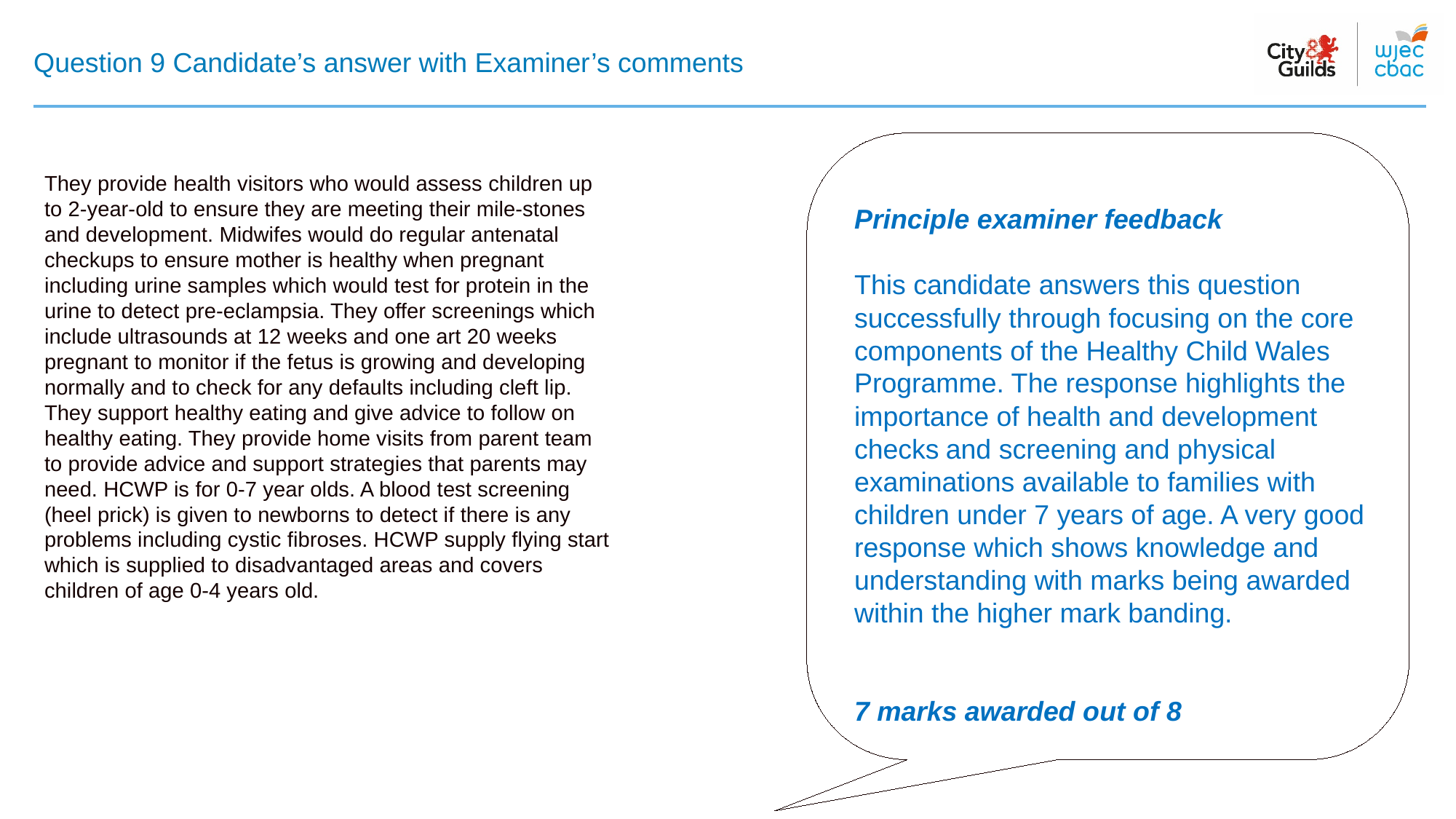

# Question 9 Candidate’s answer with Examiner’s comments

They provide health visitors who would assess children up to 2-year-old to ensure they are meeting their mile-stones and development. Midwifes would do regular antenatal checkups to ensure mother is healthy when pregnant including urine samples which would test for protein in the urine to detect pre-eclampsia. They offer screenings which include ultrasounds at 12 weeks and one art 20 weeks pregnant to monitor if the fetus is growing and developing normally and to check for any defaults including cleft lip. They support healthy eating and give advice to follow on healthy eating. They provide home visits from parent team to provide advice and support strategies that parents may need. HCWP is for 0-7 year olds. A blood test screening (heel prick) is given to newborns to detect if there is any problems including cystic fibroses. HCWP supply flying start which is supplied to disadvantaged areas and covers children of age 0-4 years old.
Principle examiner feedback​
​
This candidate answers this question successfully through focusing on the core components of the Healthy Child Wales Programme. The response highlights the importance of health and development checks and screening and physical examinations available to families with children under 7 years of age. A very good response which shows knowledge and understanding with marks being awarded within the higher mark banding.

7 marks awarded out of 8